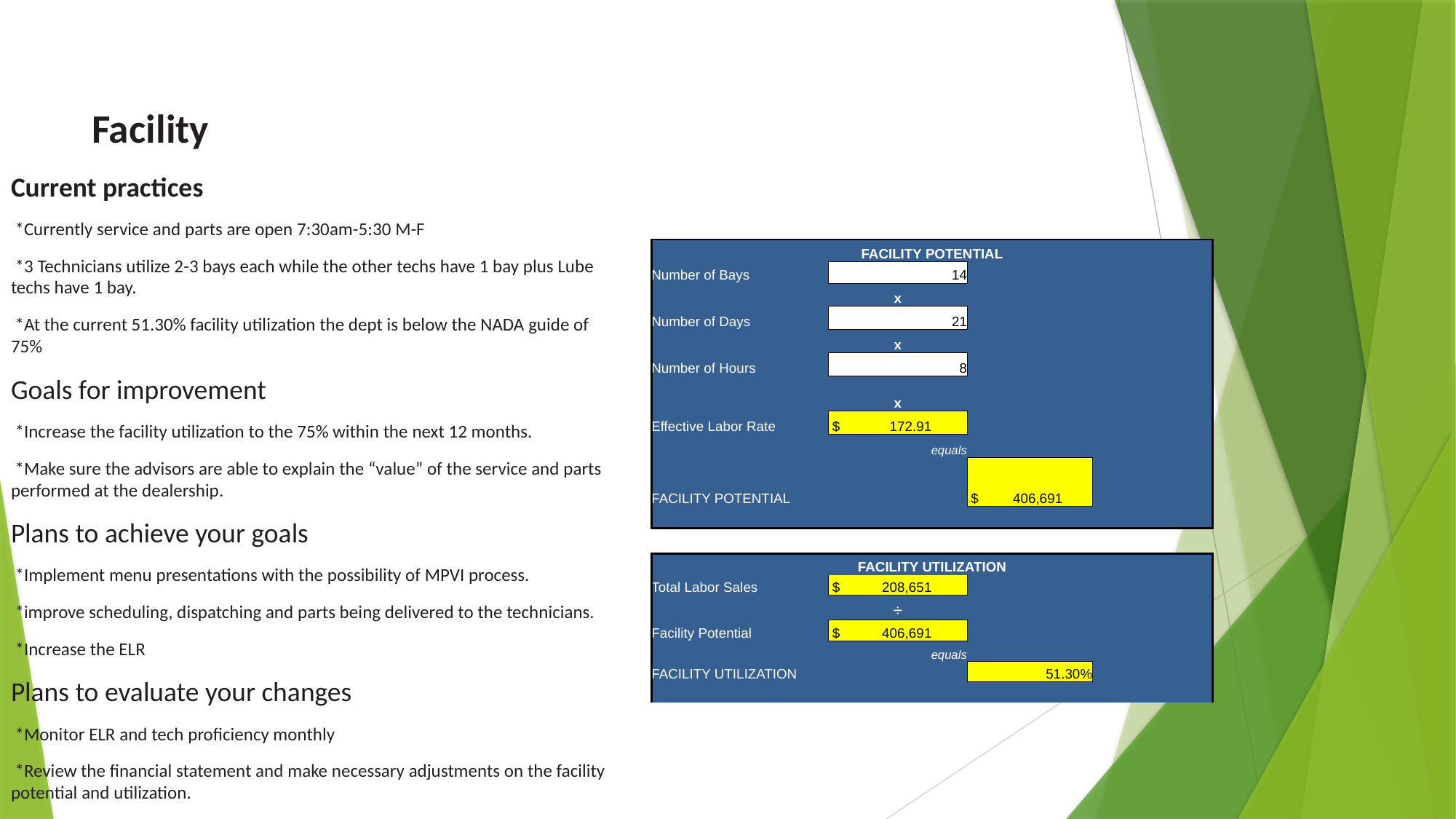

# Facility
Current practices
 *Currently service and parts are open 7:30am-5:30 M-F
 *3 Technicians utilize 2-3 bays each while the other techs have 1 bay plus Lube techs have 1 bay.
 *At the current 51.30% facility utilization the dept is below the NADA guide of 75%
Goals for improvement
 *Increase the facility utilization to the 75% within the next 12 months.
 *Make sure the advisors are able to explain the “value” of the service and parts performed at the dealership.
Plans to achieve your goals
 *Implement menu presentations with the possibility of MPVI process.
 *improve scheduling, dispatching and parts being delivered to the technicians.
 *Increase the ELR
Plans to evaluate your changes
 *Monitor ELR and tech proficiency monthly
 *Review the financial statement and make necessary adjustments on the facility potential and utilization.

| FACILITY POTENTIAL |  |  |  |  |  |
| --- | --- | --- | --- | --- | --- |
| Number of Bays | 14 |  |  |  |  |
|  | x |  |  |  |  |
| Number of Days | 21 |  |  |  |  |
|  | x |  |  |  |  |
| Number of Hours | 8 |  |  |  |  |
|  | x |  |  |  |  |
| Effective Labor Rate | $ 172.91 |  |  |  |  |
|  | equals |  |  |  |  |
| FACILITY POTENTIAL |  | $ 406,691 |  |  |  |
|  |  |  |  |  |  |
|  |  |  |  |  |  |
| FACILITY UTILIZATION |  |  |  |  |  |
| Total Labor Sales | $ 208,651 |  |  |  |  |
|  | ÷ |  |  |  |  |
| Facility Potential | $ 406,691 |  |  |  |  |
|  | equals |  |  |  |  |
| FACILITY UTILIZATION |  | 51.30% |  |  |  |
|  |  |  |  |  |  |